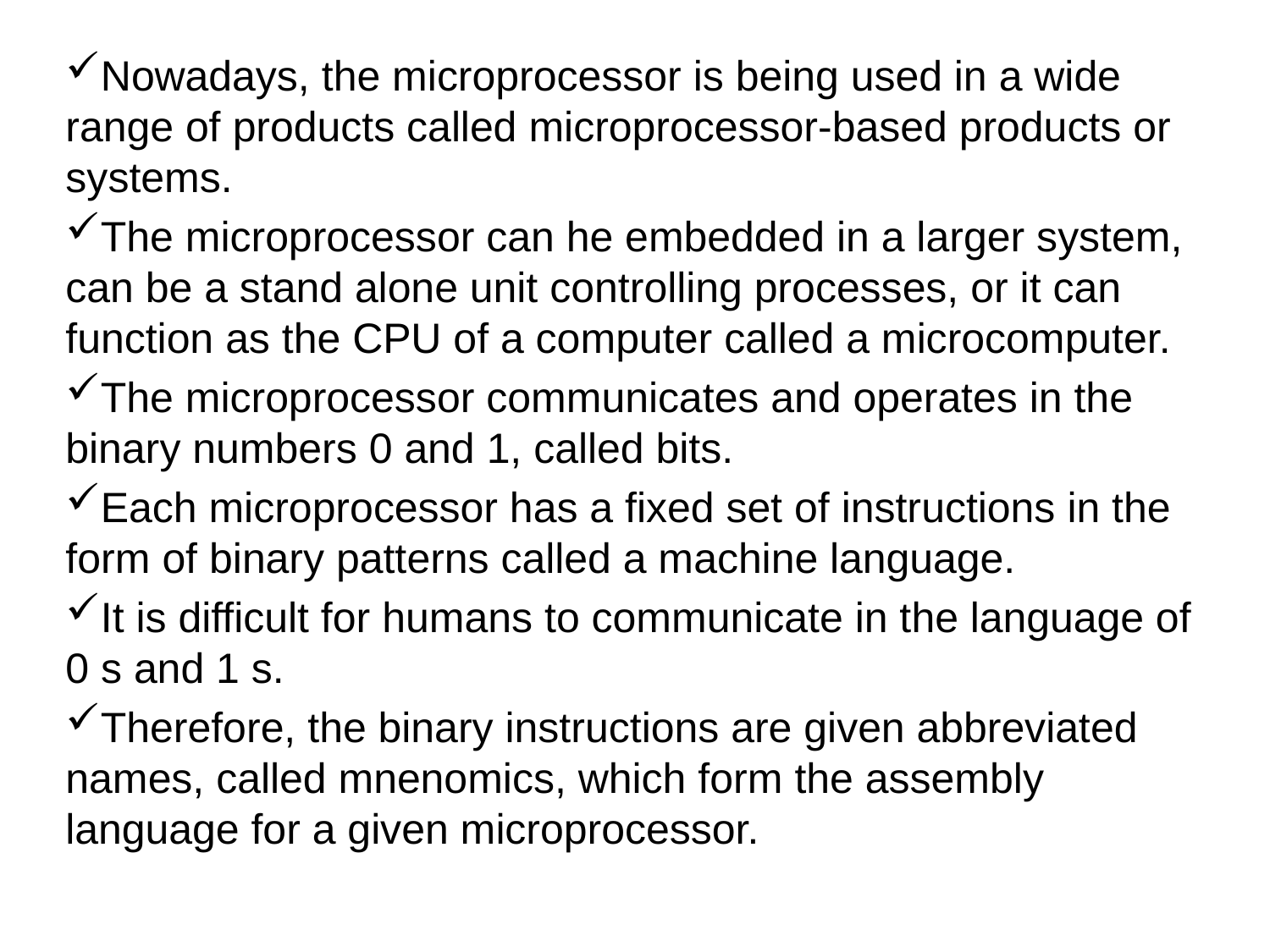

Nowadays, the microprocessor is being used in a wide range of products called microprocessor-based products or systems.
The microprocessor can he embedded in a larger system, can be a stand alone unit controlling processes, or it can function as the CPU of a computer called a microcomputer.
The microprocessor communicates and operates in the binary numbers 0 and 1, called bits.
Each microprocessor has a fixed set of instructions in the form of binary patterns called a machine language.
It is difficult for humans to communicate in the language of 0 s and 1 s.
Therefore, the binary instructions are given abbreviated names, called mnenomics, which form the assembly language for a given microprocessor.